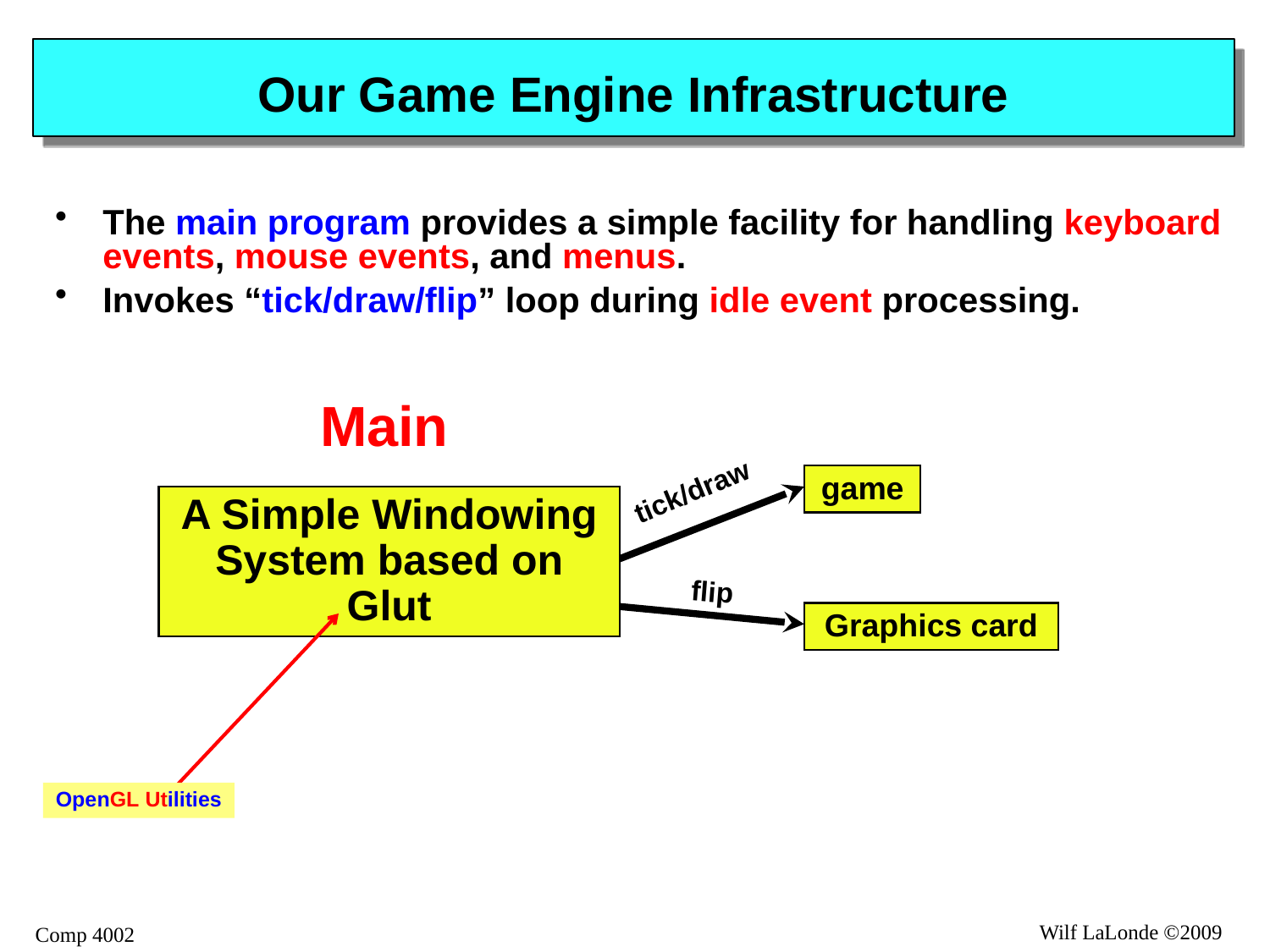

# Our Game Engine Infrastructure
The main program provides a simple facility for handling keyboard events, mouse events, and menus.
Invokes “tick/draw/flip” loop during idle event processing.
Main
game
tick/draw
A Simple Windowing
System based on Glut

flip

Graphics card
OpenGL Utilities